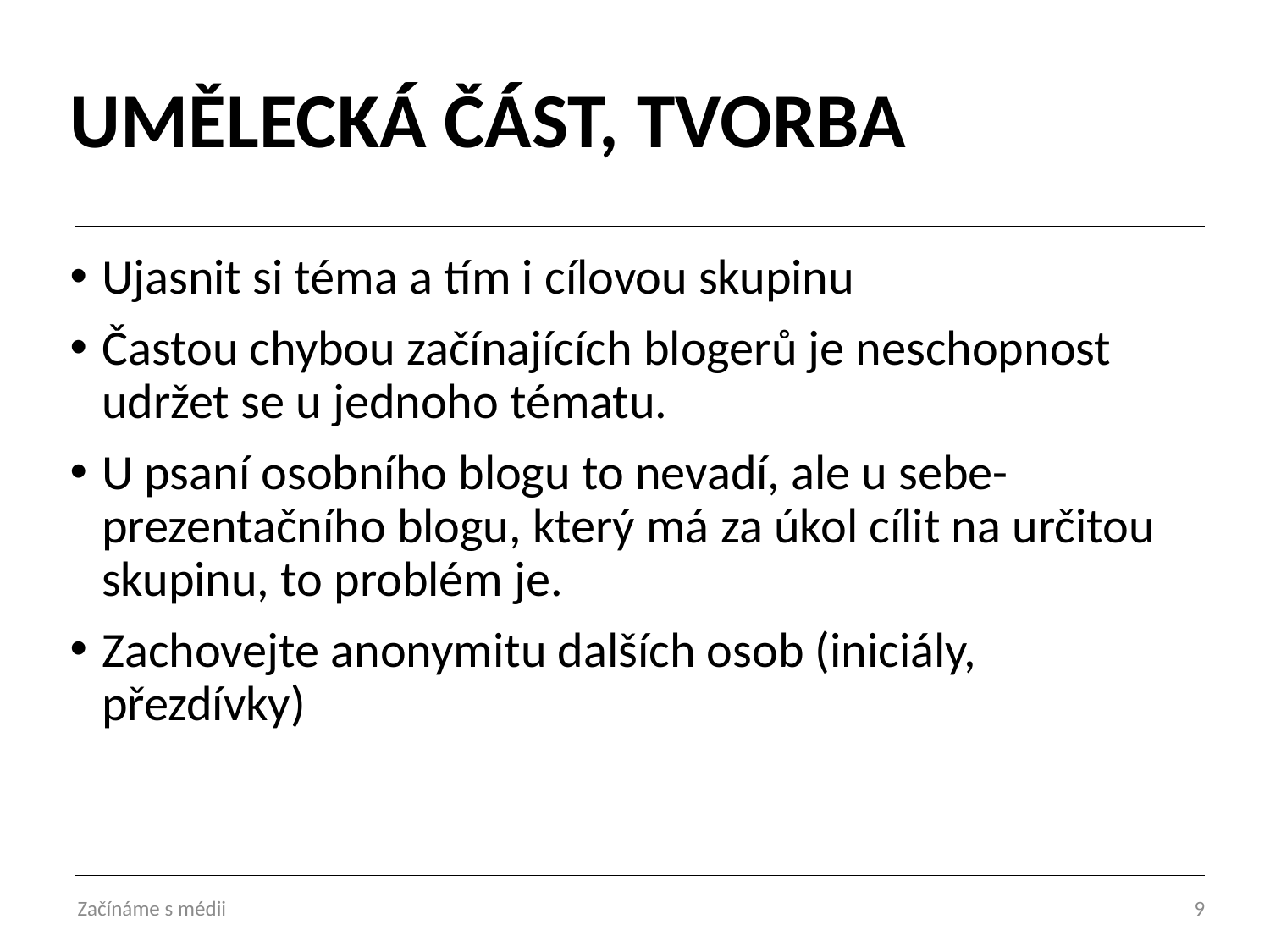

# UMĚLECKÁ ČÁST, TVORBA
Ujasnit si téma a tím i cílovou skupinu
Častou chybou začínajících blogerů je neschopnost udržet se u jednoho tématu.
U psaní osobního blogu to nevadí, ale u sebe-prezentačního blogu, který má za úkol cílit na určitou skupinu, to problém je.
Zachovejte anonymitu dalších osob (iniciály, přezdívky)

Začínáme s médii
9